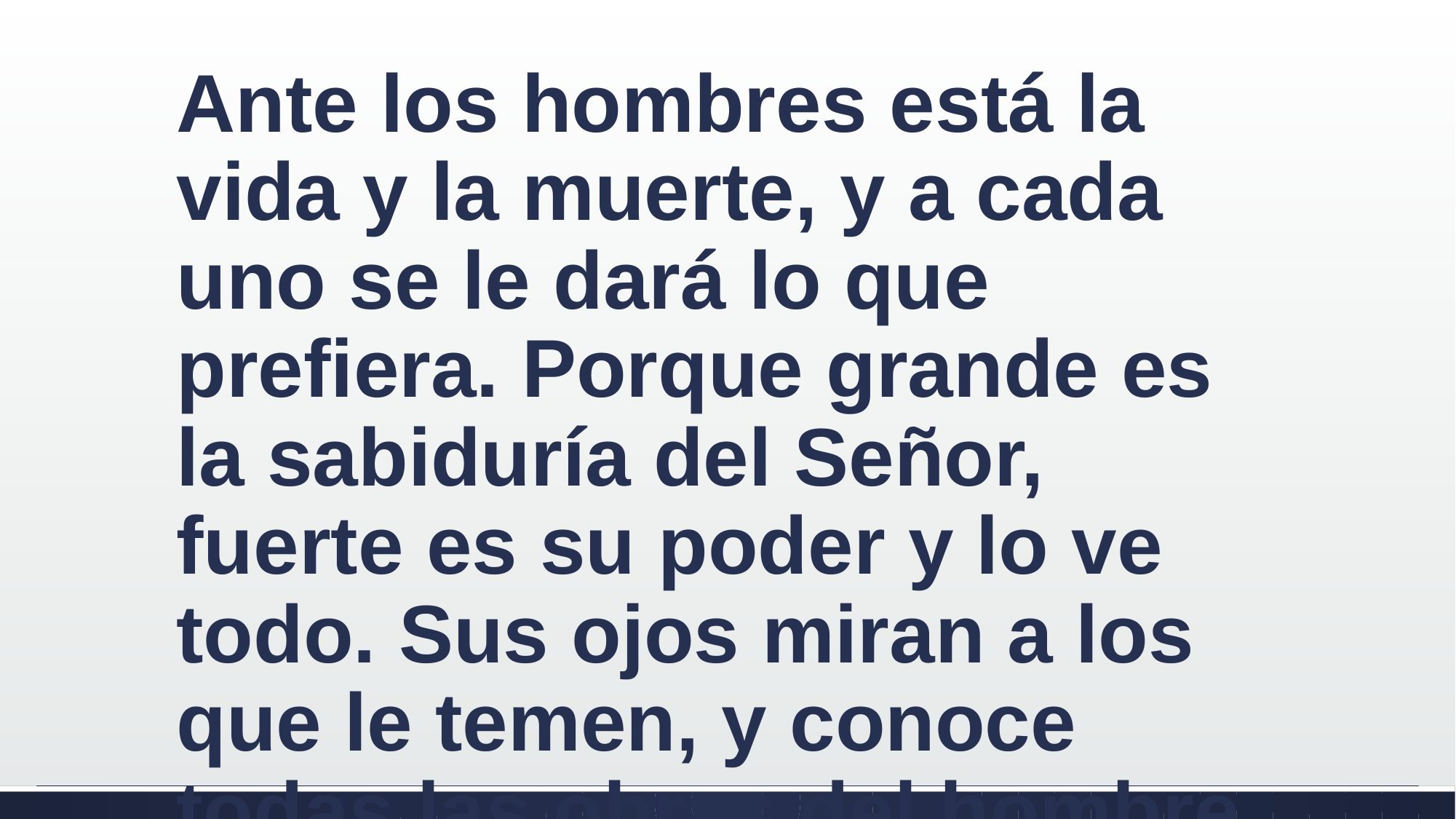

#
Ante los hombres está la vida y la muerte, y a cada uno se le dará lo que prefiera. Porque grande es la sabiduría del Señor, fuerte es su poder y lo ve todo. Sus ojos miran a los que le temen, y conoce todas las obras del hombre.